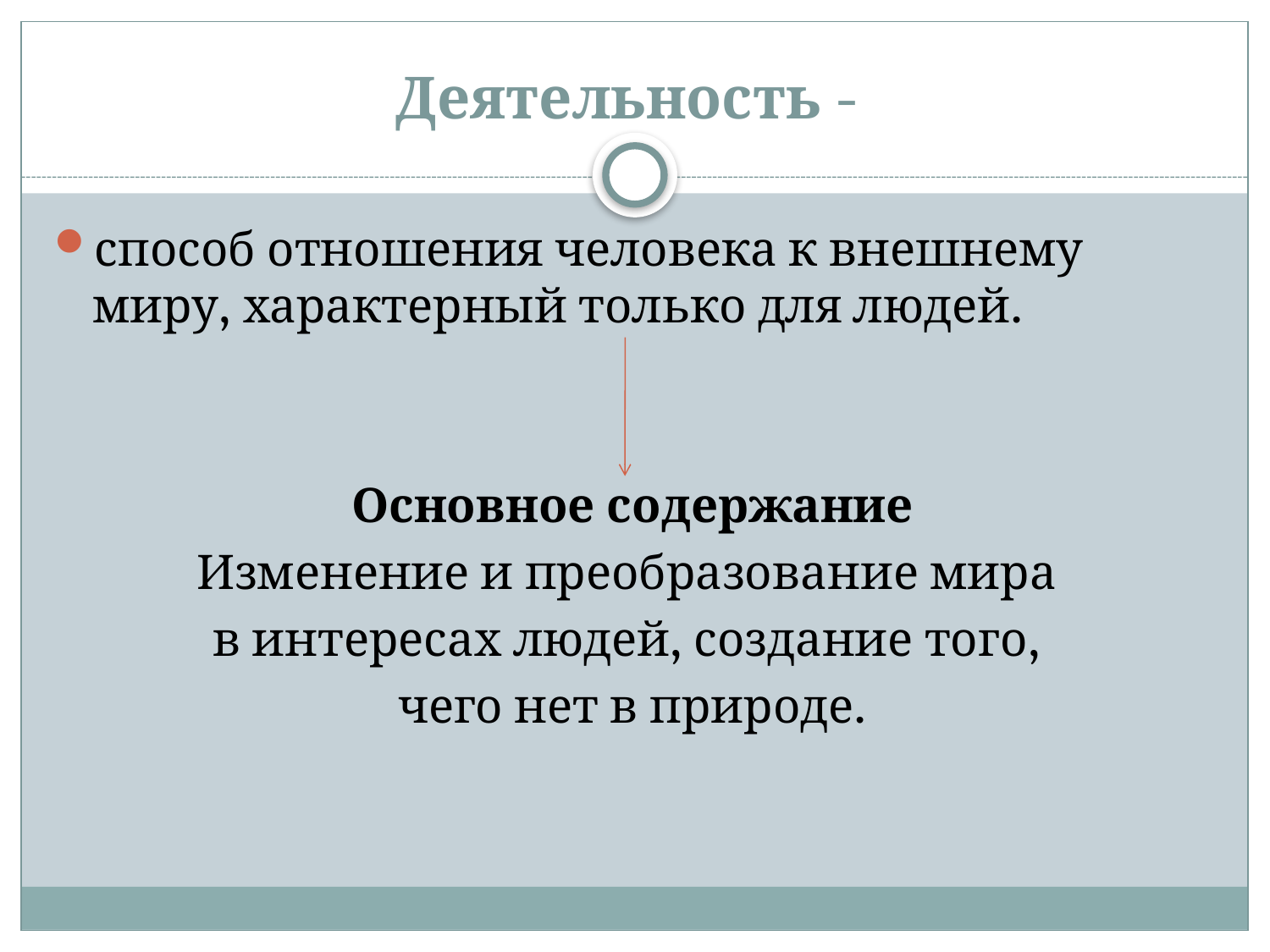

# Деятельность -
способ отношения человека к внешнему миру, характерный только для людей.

Основное содержание
Изменение и преобразование мира
в интересах людей, создание того,
чего нет в природе.